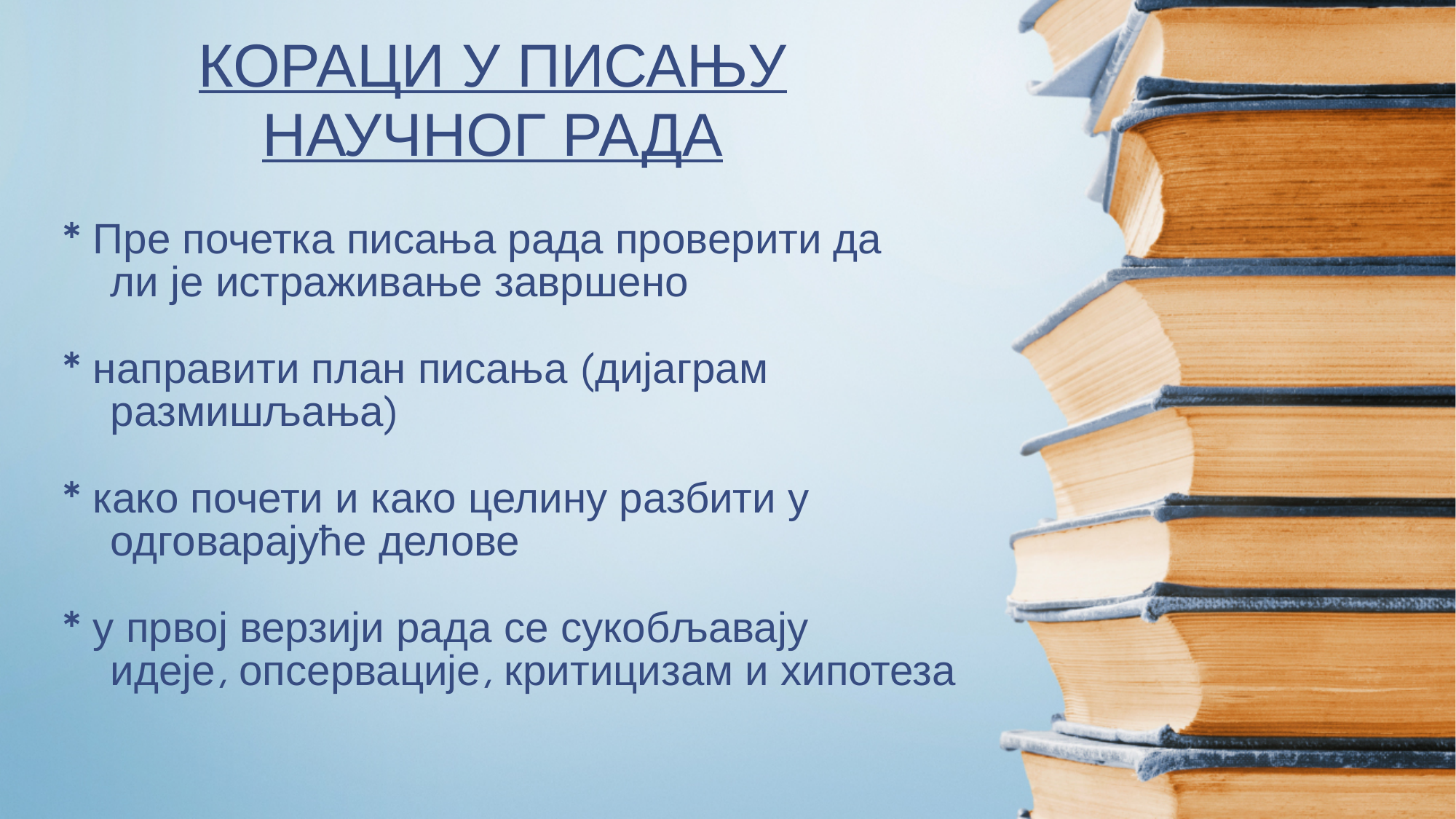

КОРАЦИ У ПИСАЊУ НАУЧНОГ РАДА
# * Пре почетка писања рада проверити да ли је истраживање завршено * направити план писања (дијаграм размишљања) * како почети и како целину разбити у одговарајуће делове * у првој верзији рада се сукобљавају идеје, опсервације, критицизам и хипотеза